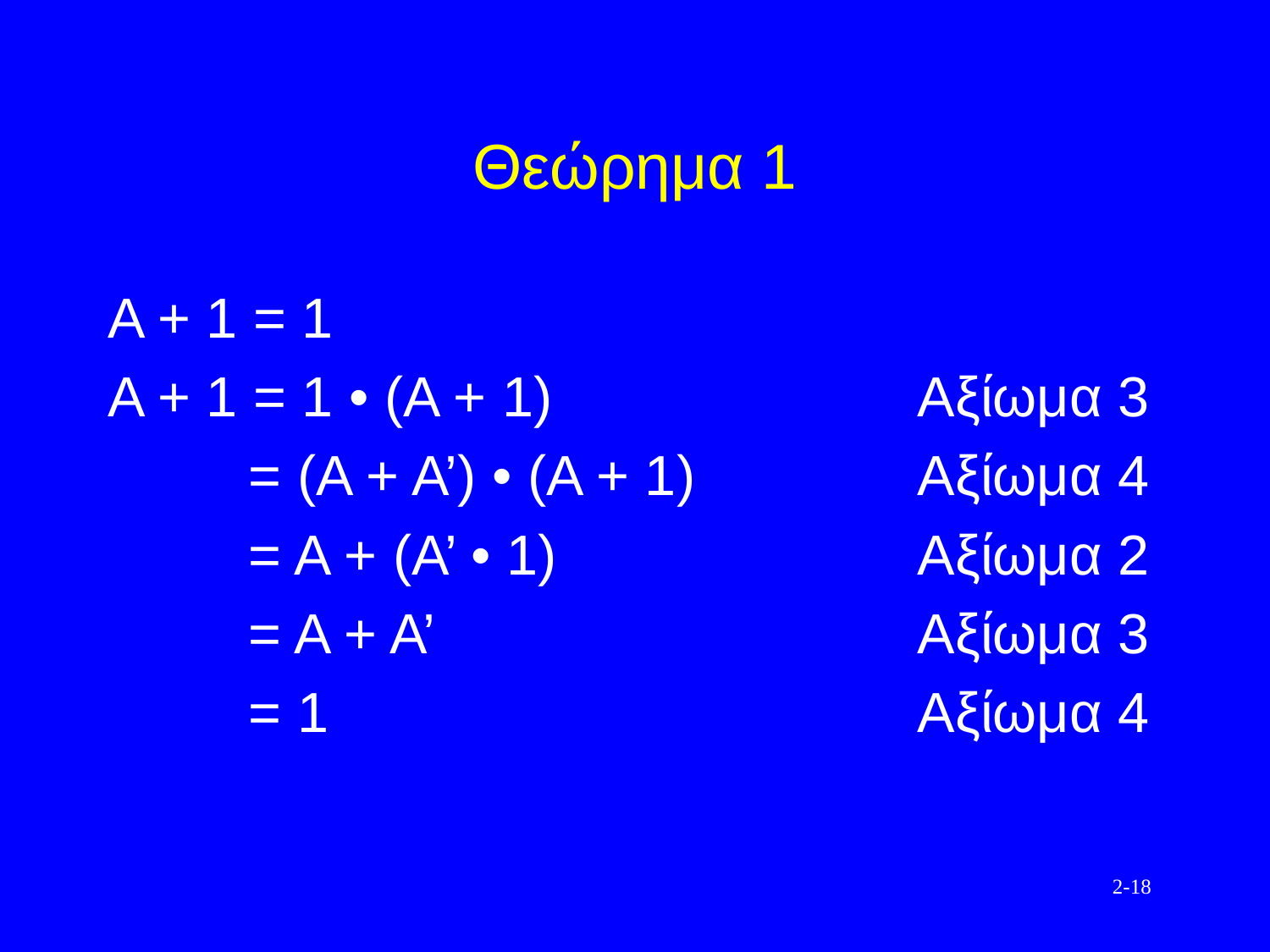

# Θεώρημα 1
Α + 1 = 1
Α + 1 = 1 • (Α + 1)			Αξίωμα 3
         = (Α + Α’) • (Α + 1)		Αξίωμα 4
         = Α + (Α’ • 1)			Αξίωμα 2
         = Α + Α’				Αξίωμα 3
         = 1					Αξίωμα 4